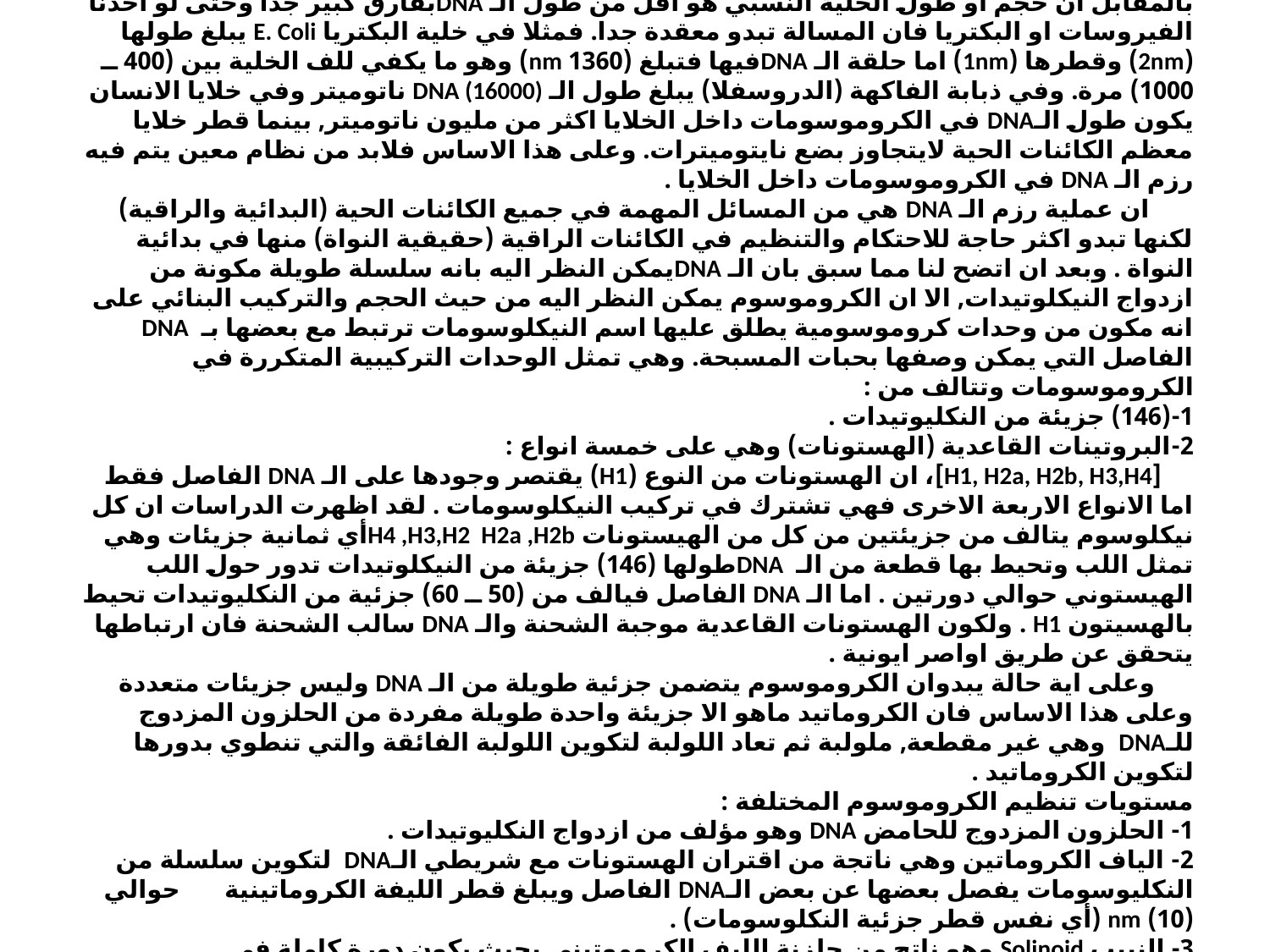

# العلاقة بين الـ DNA والكروموسومات اي كيفية انتضام الـ DNA ورزمه في الكروموسومات : من المسائل التي واجهت علماء الوراثة والوراثة الخلوية هي كيفية انتظام جزيئة الـ DNA الطويلة جدا في الكروموسومات داخل الخلية . فبينما نجد ان طول الـ DNAكبيرا جدا نلاحظ بالمقابل ان حجم او طول الخلية النسبي هو اقل من طول الـ DNAبفارق كبير جدا وحتى لو اخذنا الفيروسات او البكتريا فان المسالة تبدو معقدة جدا. فمثلا في خلية البكتريا E. Coli يبلغ طولها (2nm) وقطرها (1nm) اما حلقة الـ DNAفيها فتبلغ (1360 nm) وهو ما يكفي للف الخلية بين (400 ــ 1000) مرة. وفي ذبابة الفاكهة (الدروسفلا) يبلغ طول الـ DNA (16000) ناتوميتر وفي خلايا الانسان يكون طول الـDNA في الكروموسومات داخل الخلايا اكثر من مليون ناتوميتر, بينما قطر خلايا معظم الكائنات الحية لايتجاوز بضع نايتوميترات. وعلى هذا الاساس فلابد من نظام معين يتم فيه رزم الـ DNA في الكروموسومات داخل الخلايا . ان عملية رزم الـ DNA هي من المسائل المهمة في جميع الكائنات الحية (البدائية والراقية) لكنها تبدو اكثر حاجة للاحتكام والتنظيم في الكائنات الراقية (حقيقية النواة) منها في بدائية النواة . وبعد ان اتضح لنا مما سبق بان الـ DNAيمكن النظر اليه بانه سلسلة طويلة مكونة من ازدواج النيكلوتيدات, الا ان الكروموسوم يمكن النظر اليه من حيث الحجم والتركيب البنائي على انه مكون من وحدات كروموسومية يطلق عليها اسم النيكلوسومات ترتبط مع بعضها بـ  DNA الفاصل التي يمكن وصفها بحبات المسبحة. وهي تمثل الوحدات التركيبية المتكررة في الكروموسومات وتتالف من : 1-	(146) جزيئة من النكليوتيدات . 2-	البروتينات القاعدية (الهستونات) وهي على خمسة انواع : [H1, H2a, H2b, H3,H4]، ان الهستونات من النوع (H1) يقتصر وجودها على الـ DNA الفاصل فقط اما الانواع الاربعة الاخرى فهي تشترك في تركيب النيكلوسومات . لقد اظهرت الدراسات ان كل نيكلوسوم يتالف من جزيئتين من كل من الهيستونات H4 ,H3,H2  H2a ,H2bأي ثمانية جزيئات وهي تمثل اللب وتحيط بها قطعة من الـ  DNAطولها (146) جزيئة من النيكلوتيدات تدور حول اللب الهيستوني حوالي دورتين . اما الـ DNA الفاصل فيالف من (50 ــ 60) جزئية من النكليوتيدات تحيط بالهسيتون H1 . ولكون الهستونات القاعدية موجبة الشحنة والـ DNA سالب الشحنة فان ارتباطها يتحقق عن طريق اواصر ايونية . وعلى اية حالة يبدوان الكروموسوم يتضمن جزئية طويلة من الـ DNA وليس جزيئات متعددة وعلى هذا الاساس فان الكروماتيد ماهو الا جزيئة واحدة طويلة مفردة من الحلزون المزدوج للـDNA  وهي غير مقطعة, ملولبة ثم تعاد اللولبة لتكوين اللولبة الفائقة والتي تنطوي بدورها لتكوين الكروماتيد . مستويات تنظيم الكروموسوم المختلفة : 1- الحلزون المزدوج للحامض DNA وهو مؤلف من ازدواج النكليوتيدات . 2- الياف الكروماتين وهي ناتجة من اقتران الهستونات مع شريطي الـDNA  لتكوين سلسلة من النكليوسومات يفصل بعضها عن بعض الـDNA الفاصل ويبلغ قطر الليفة الكروماتينية       حوالي (10) nm (أي نفس قطر جزئية النكلوسومات) . 3- النبيب Solinoid وهو ناتج من حلزنة الليف الكروموتيني بحيث يكون دورة كاملة في                              كل (ستة نكليوسومات) ويبلغ قطر النبيب (30)نانوميتر . 4- تحصل حالة حلزنة للنبيب ليكون الانبوب الاجوف Holow tube وقطره حوالي       (200 nm ) . 5-الكروماتيد: يعاني الاجوف حلزنة اضافية وانطوءات اخرى لتكوين الكروماتيد وهو المستوى المميز للكروموسومات في الطور الاستوائي ويبلغ قطر الكروماتيد (600 nm).